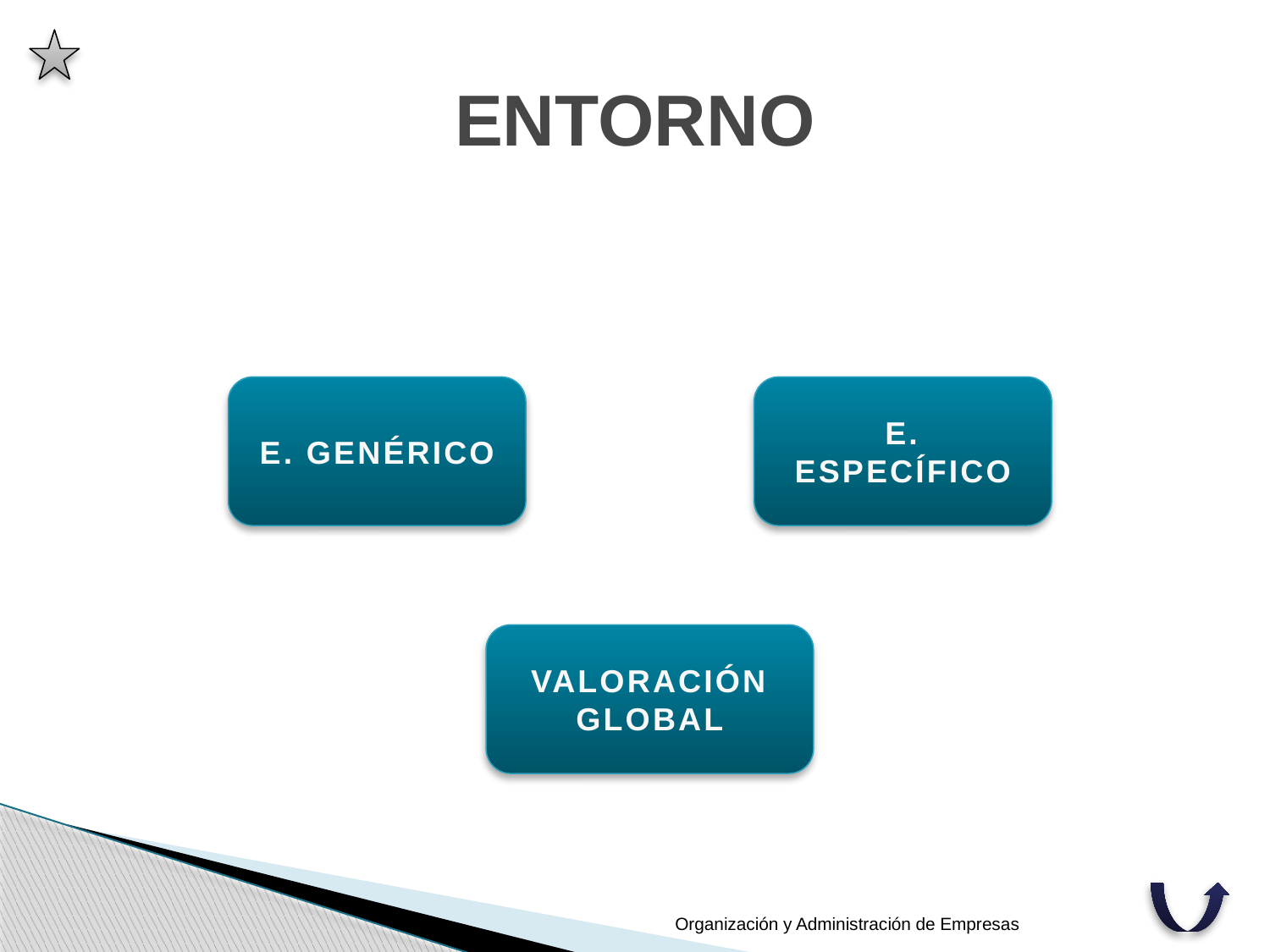

# ENTORNO
E. GENÉRICO
E. ESPECÍFICO
VALORACIÓN GLOBAL

Organización y Administración de Empresas